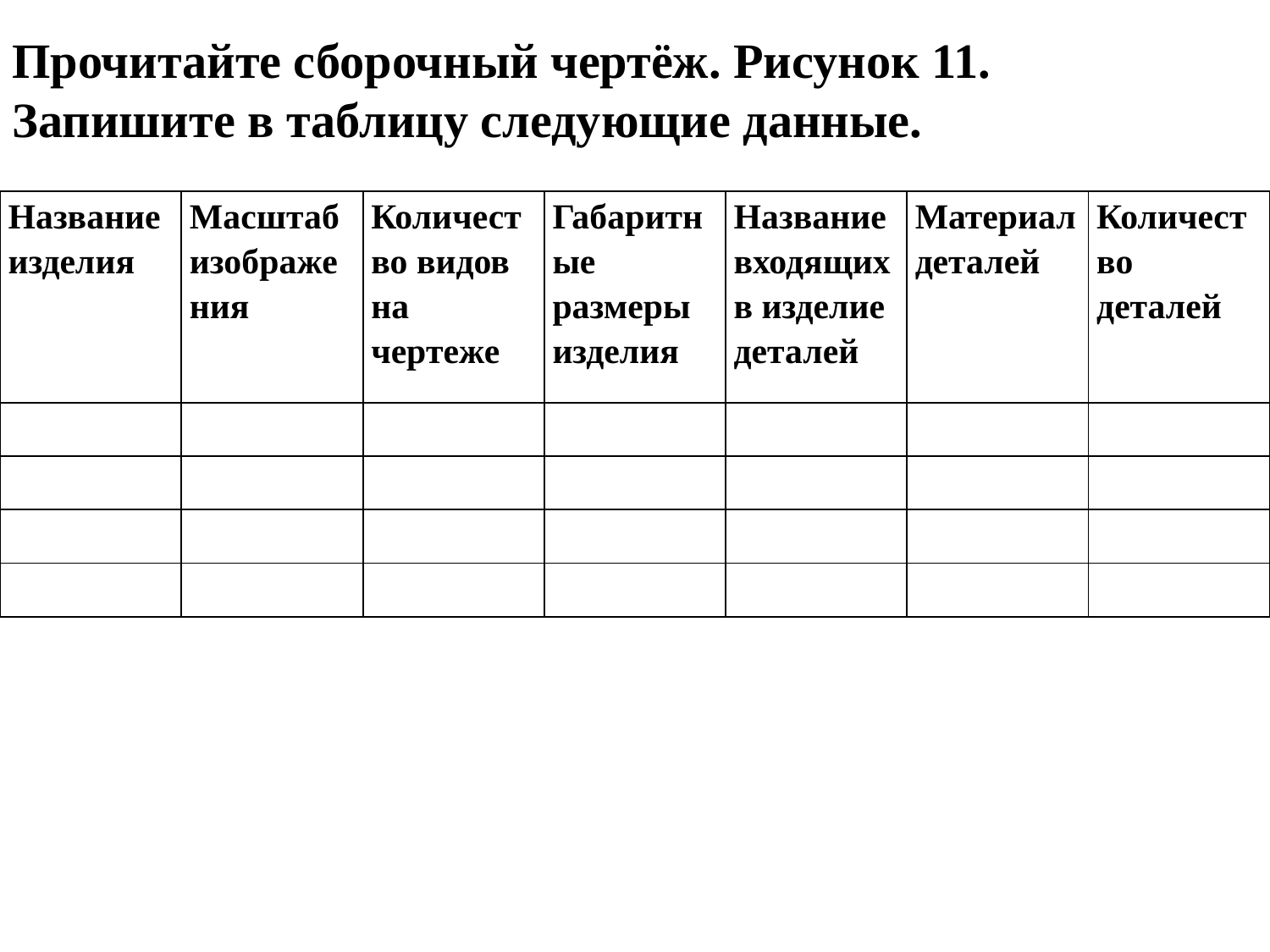

Прочитайте сборочный чертёж. Рисунок 11.
Запишите в таблицу следующие данные.

| Название изделия | Масштаб изображения | Количество видов на чертеже | Габаритные размеры изделия | Название входящих в изделие деталей | Материал деталей | Количество деталей |
| --- | --- | --- | --- | --- | --- | --- |
|  |  |  |  |  |  |  |
|  |  |  |  |  |  |  |
|  |  |  |  |  |  |  |
|  |  |  |  |  |  |  |